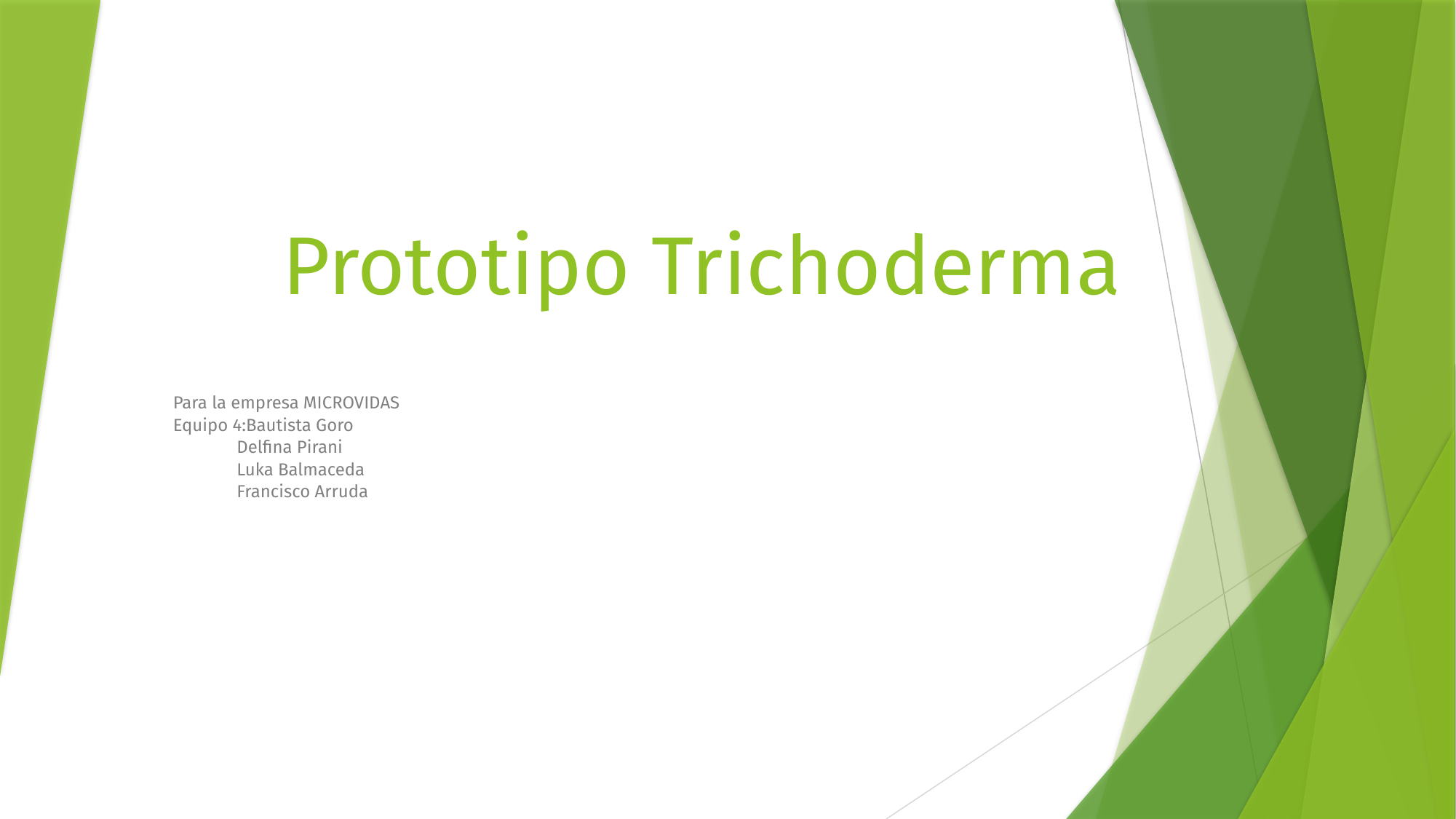

# Prototipo Trichoderma
Para la empresa MICROVIDAS
Equipo 4:Bautista Goro
              Delfina Pirani
              Luka Balmaceda
              Francisco Arruda